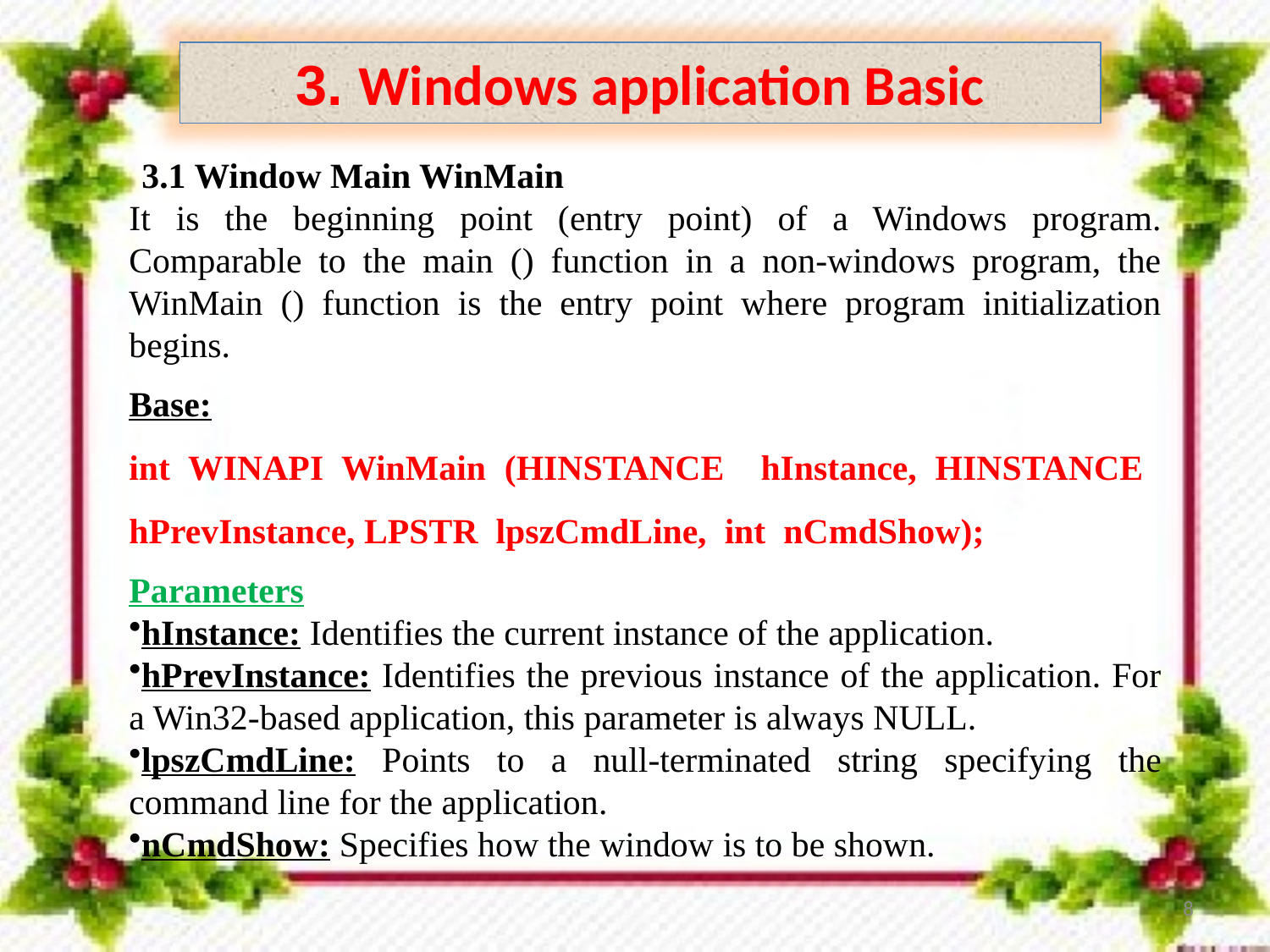

3. Windows application Basic
3.1 Window Main WinMain
It is the beginning point (entry point) of a Windows program. Comparable to the main () function in a non-windows program, the WinMain () function is the entry point where program initialization begins.

Base:
int WINAPI WinMain (HINSTANCE  hInstance, HINSTANCE  hPrevInstance, LPSTR  lpszCmdLine,  int  nCmdShow);

Parameters
hInstance: Identifies the current instance of the application.
hPrevInstance: Identifies the previous instance of the application. For a Win32-based application, this parameter is always NULL.
lpszCmdLine: Points to a null-terminated string specifying the command line for the application.
nCmdShow: Specifies how the window is to be shown.
8